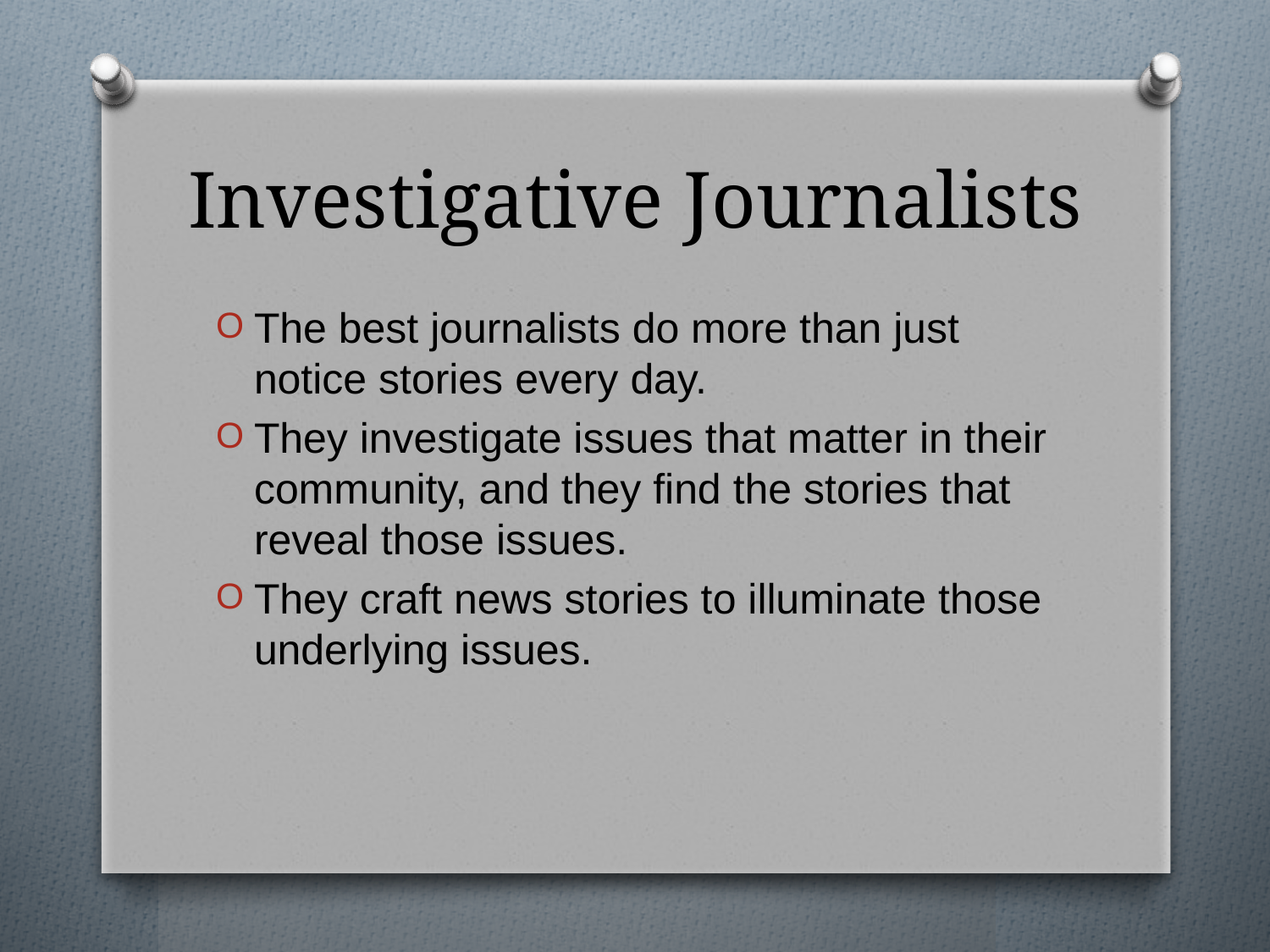

# Investigative Journalists
The best journalists do more than just notice stories every day.
They investigate issues that matter in their community, and they find the stories that reveal those issues.
They craft news stories to illuminate those underlying issues.